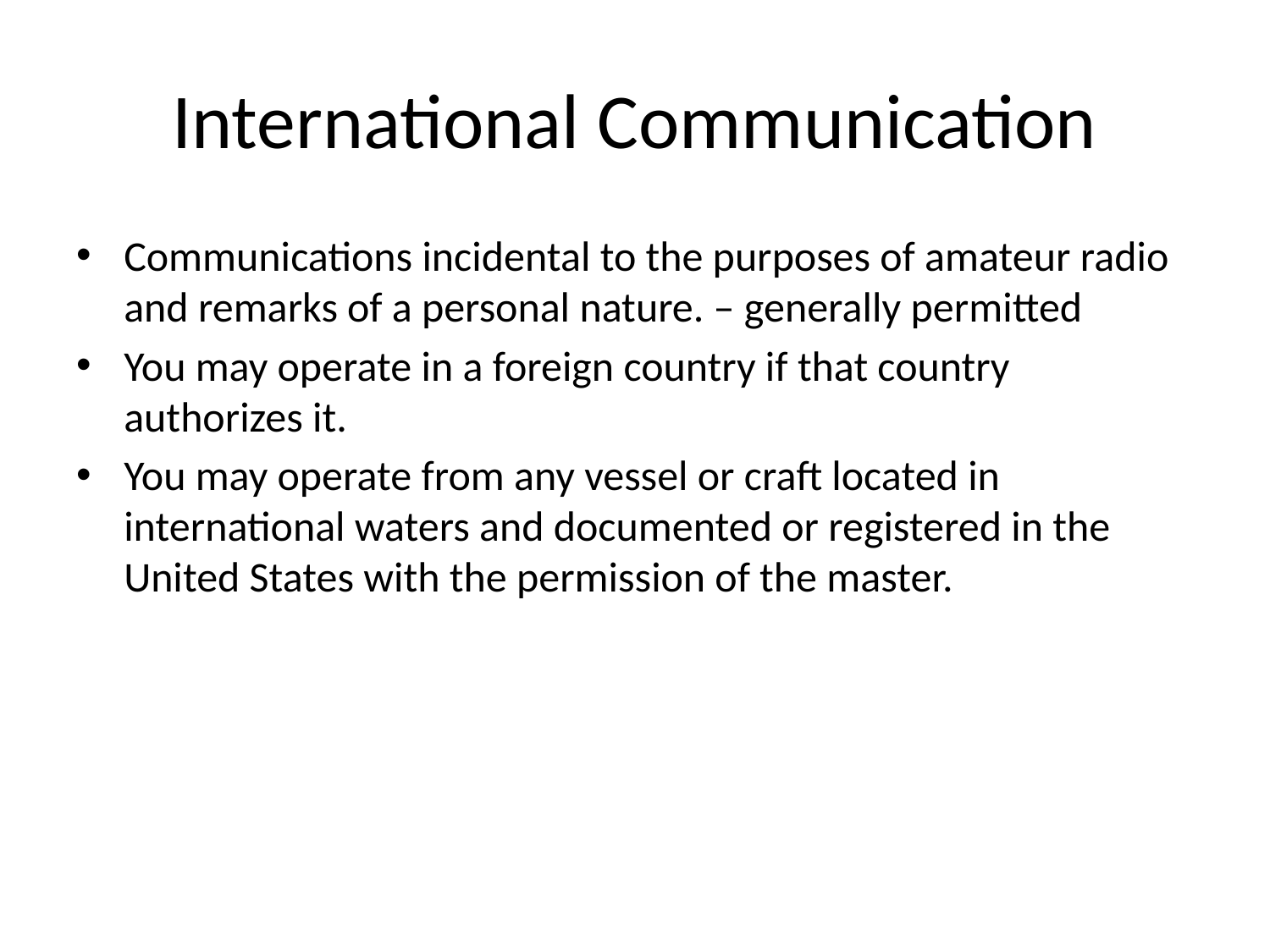

# International Communication
Communications incidental to the purposes of amateur radio and remarks of a personal nature. – generally permitted
You may operate in a foreign country if that country authorizes it.
You may operate from any vessel or craft located in international waters and documented or registered in the United States with the permission of the master.